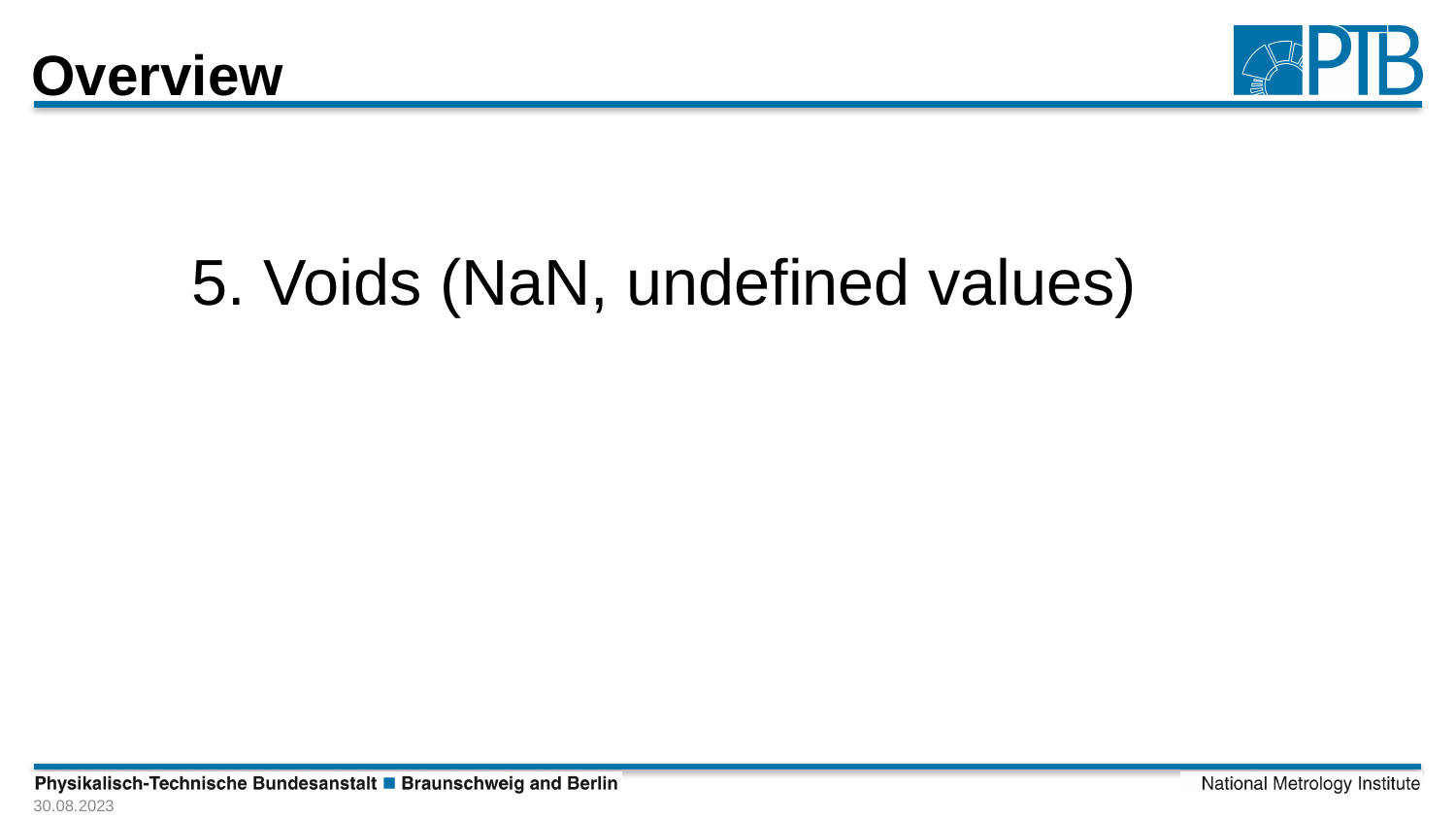

# Overview
5. Voids (NaN, undefined values)

30.08.2023